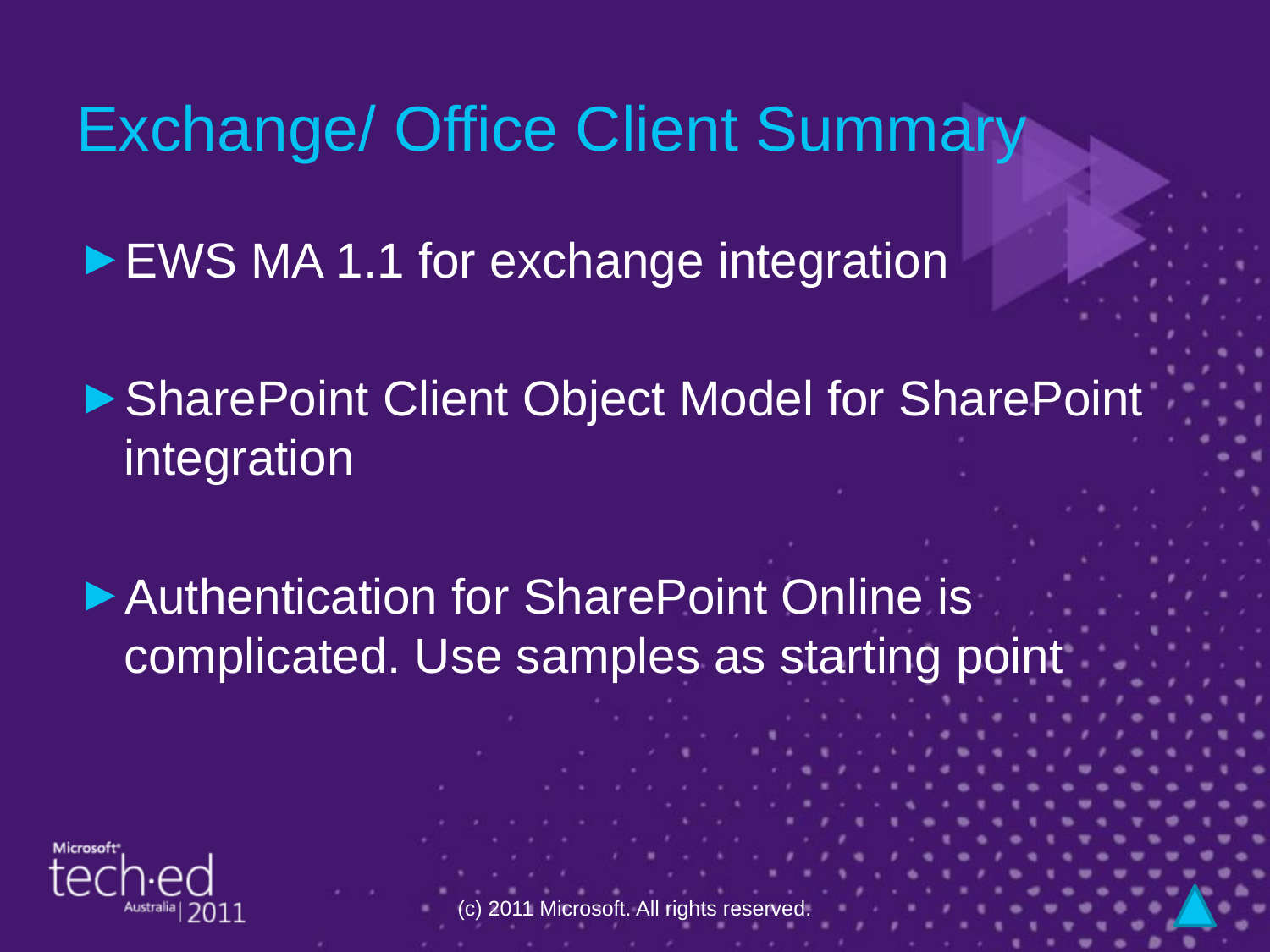

# Exchange/ Office Client Summary
EWS MA 1.1 for exchange integration

SharePoint Client Object Model for SharePoint integration

Authentication for SharePoint Online is complicated. Use samples as starting point

(c) 2011 Microsoft. All rights reserved.